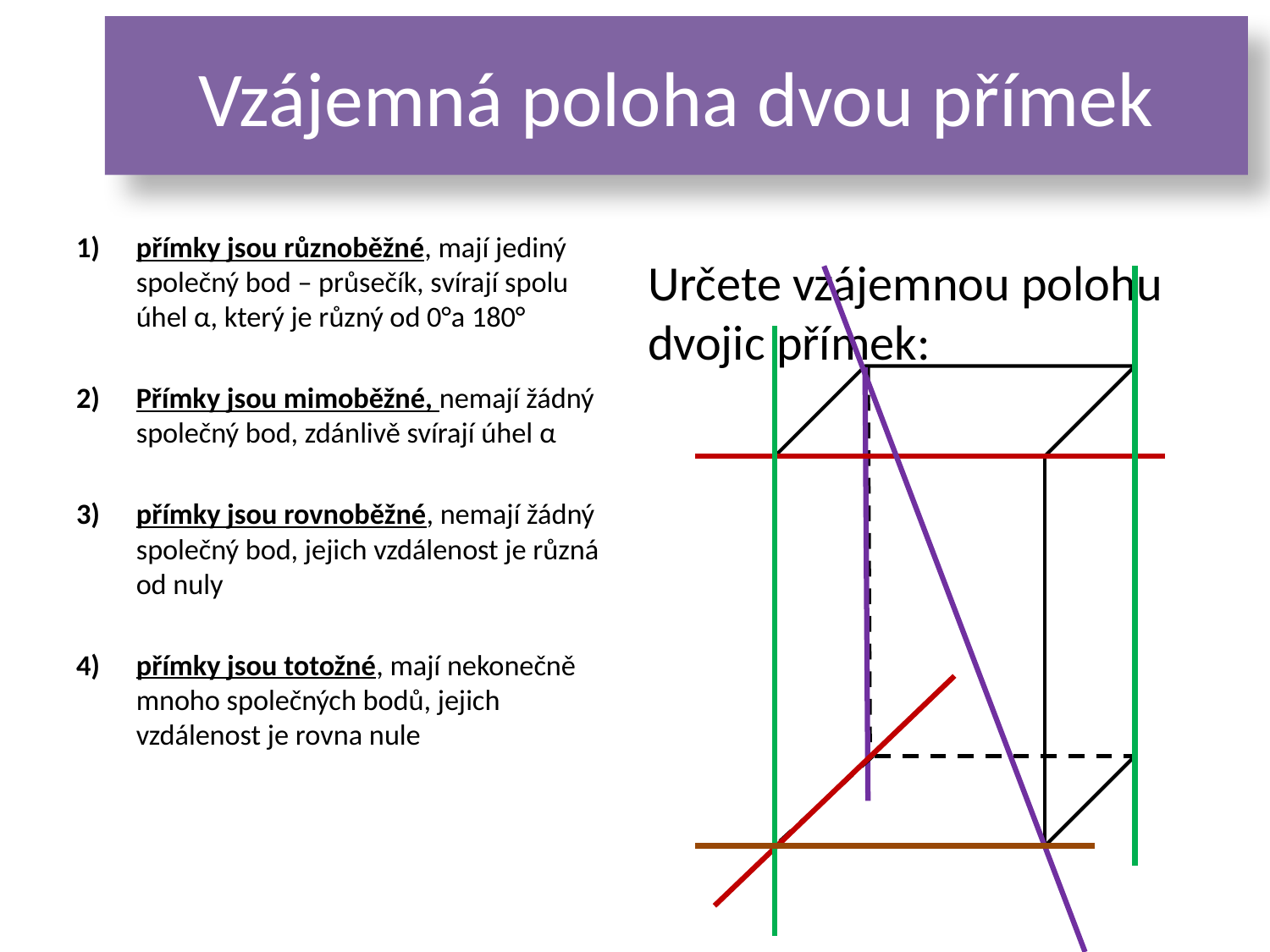

# Vzájemná poloha dvou přímek

Určete vzájemnou polohu dvojic přímek:
přímky jsou různoběžné, mají jediný společný bod – průsečík, svírají spolu úhel α, který je různý od 0°a 180°

Přímky jsou mimoběžné, nemají žádný společný bod, zdánlivě svírají úhel α

přímky jsou rovnoběžné, nemají žádný společný bod, jejich vzdálenost je různá od nuly

přímky jsou totožné, mají nekonečně mnoho společných bodů, jejich vzdálenost je rovna nule